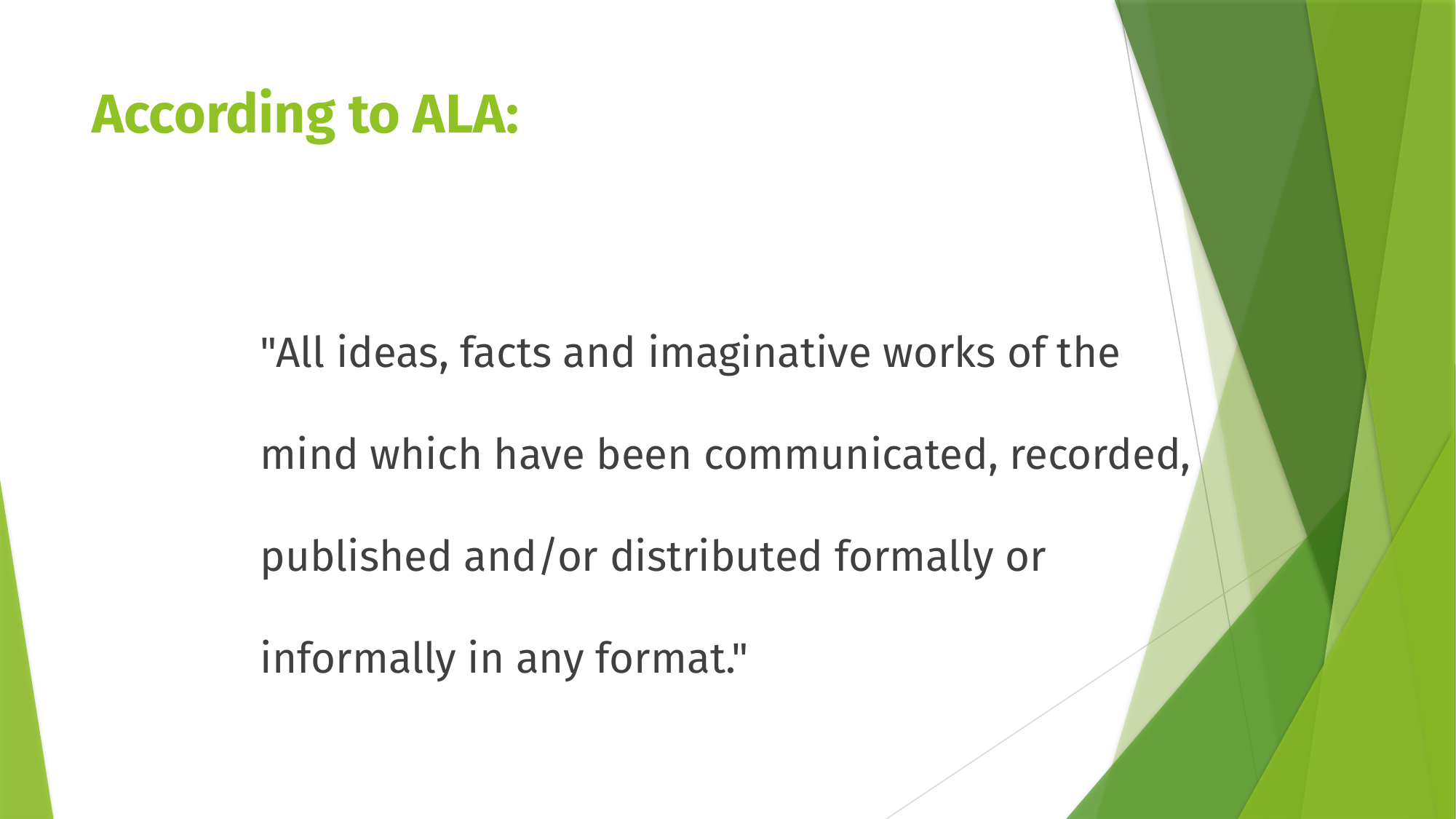

# According to ALA:
"All ideas, facts and imaginative works of the mind which have been communicated, recorded, published and/or distributed formally or informally in any format."